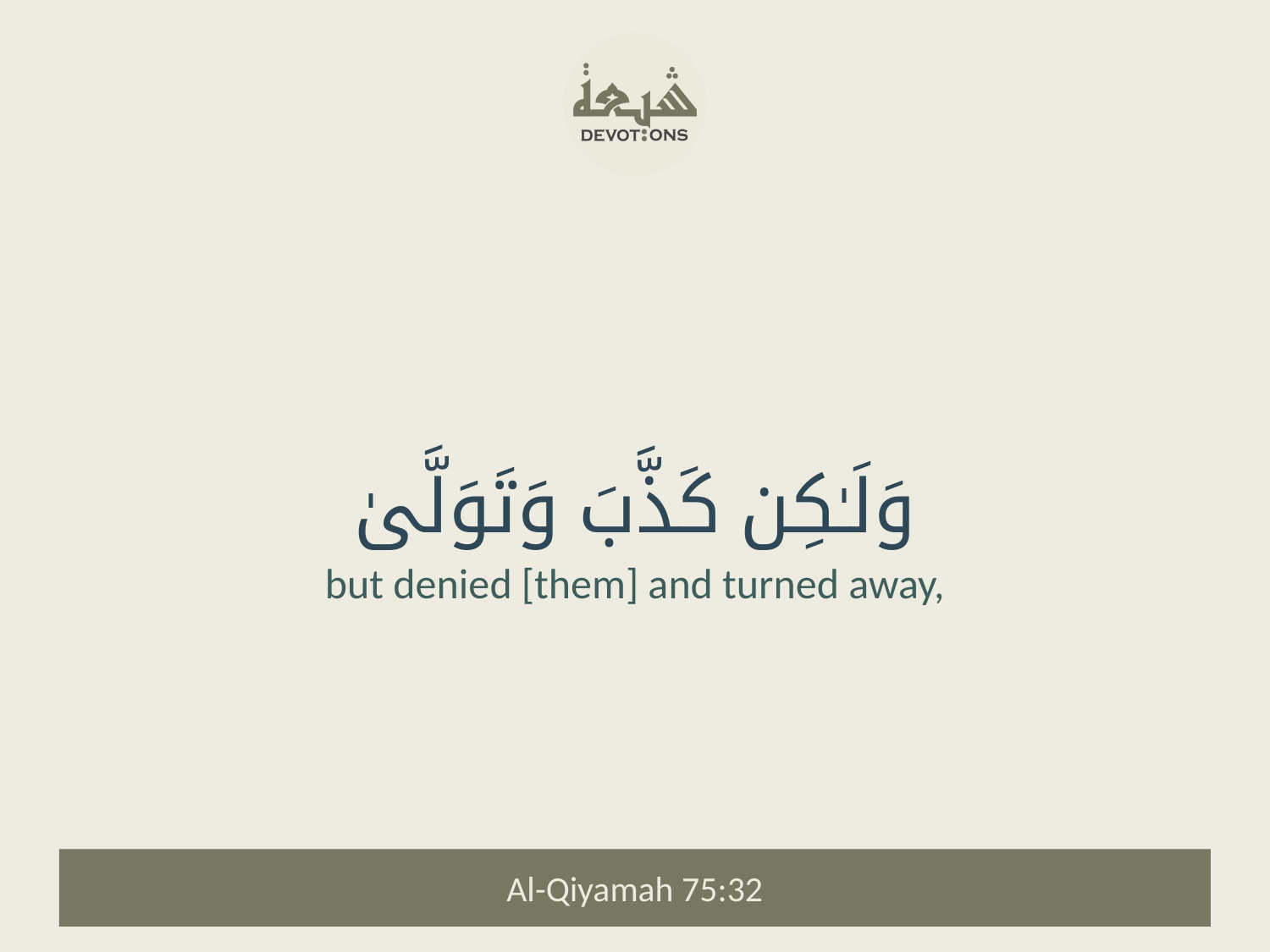

وَلَـٰكِن كَذَّبَ وَتَوَلَّىٰ
but denied [them] and turned away,
Al-Qiyamah 75:32